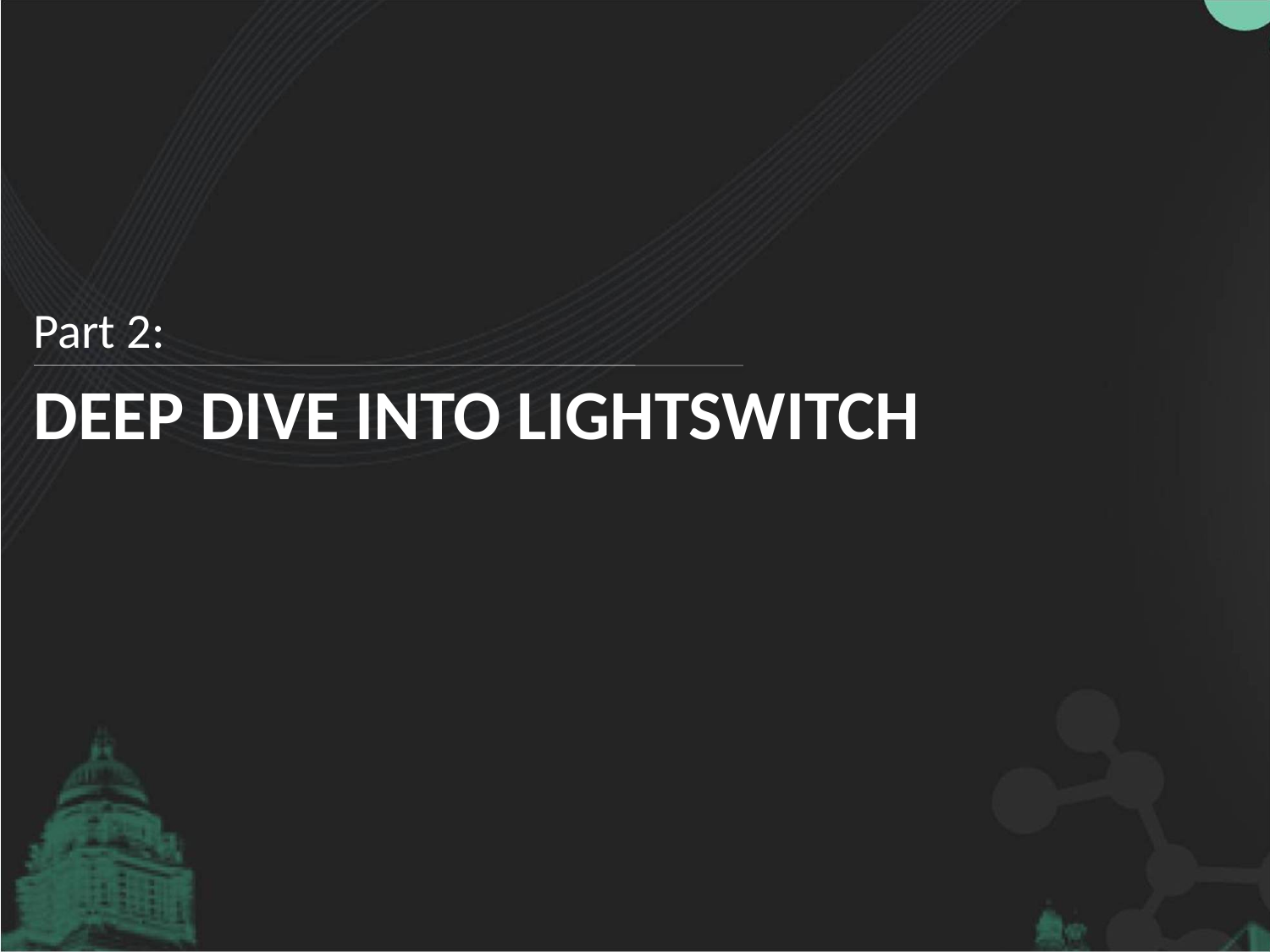

Part 2:
# Deep Dive into LightSwitch